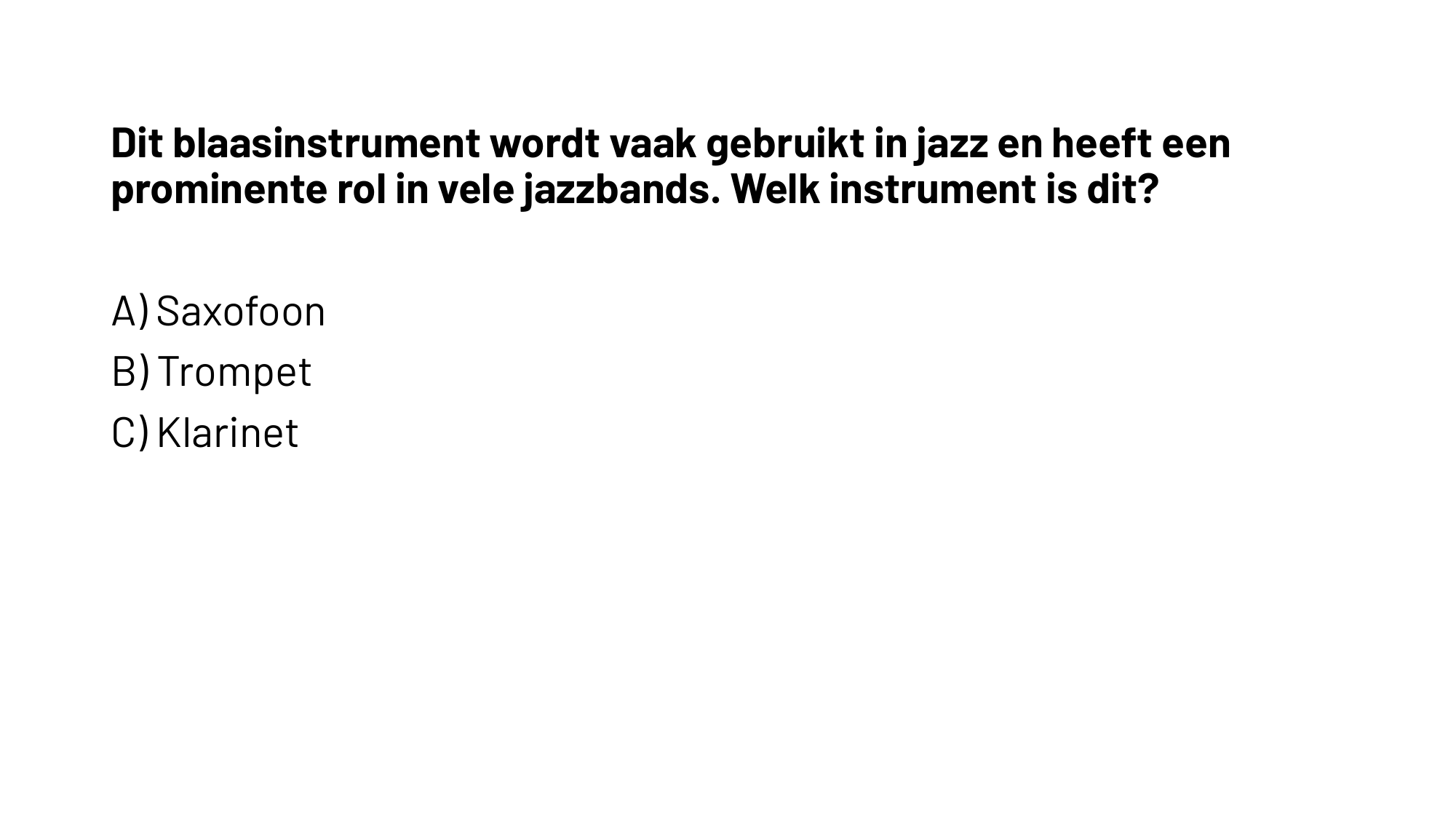

Dit blaasinstrument wordt vaak gebruikt in jazz en heeft een prominente rol in vele jazzbands. Welk instrument is dit?

A) Saxofoon
B) Trompet
C) Klarinet